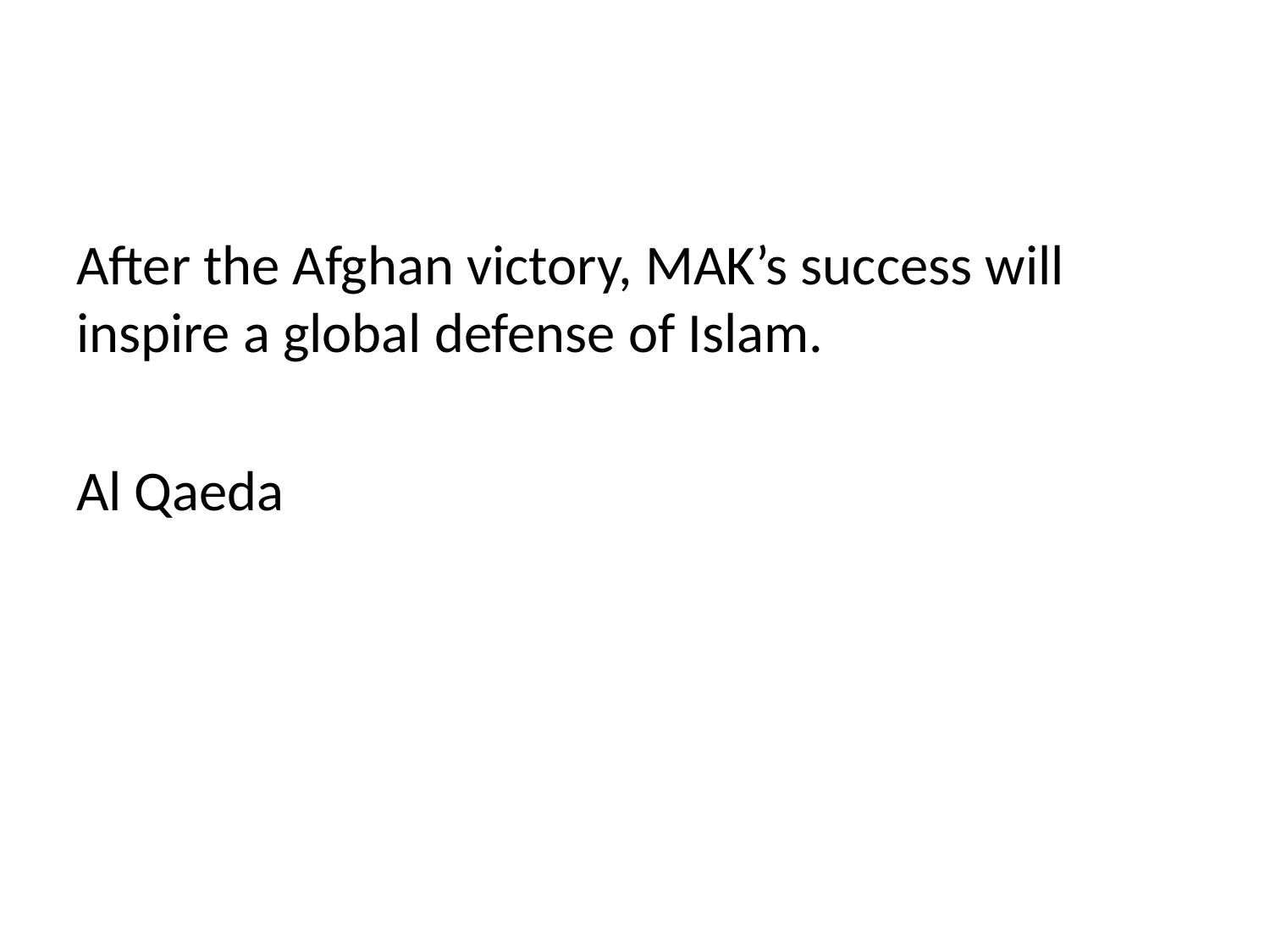

After the Afghan victory, MAK’s success will inspire a global defense of Islam.

Al Qaeda